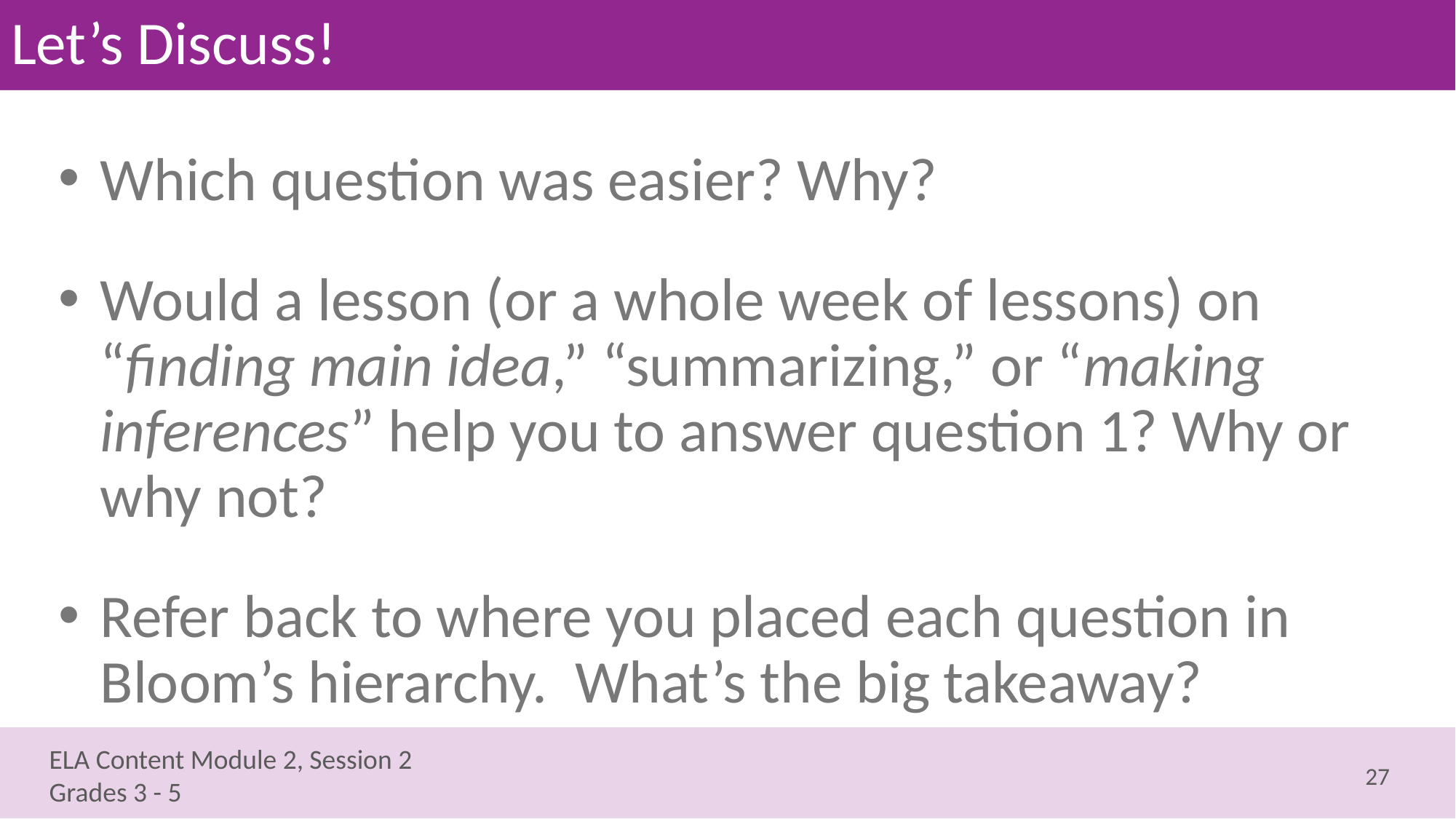

# Let’s Discuss!
Which question was easier? Why?

Would a lesson (or a whole week of lessons) on “finding main idea,” “summarizing,” or “making inferences” help you to answer question 1? Why or why not?

Refer back to where you placed each question in Bloom’s hierarchy.  What’s the big takeaway?

27